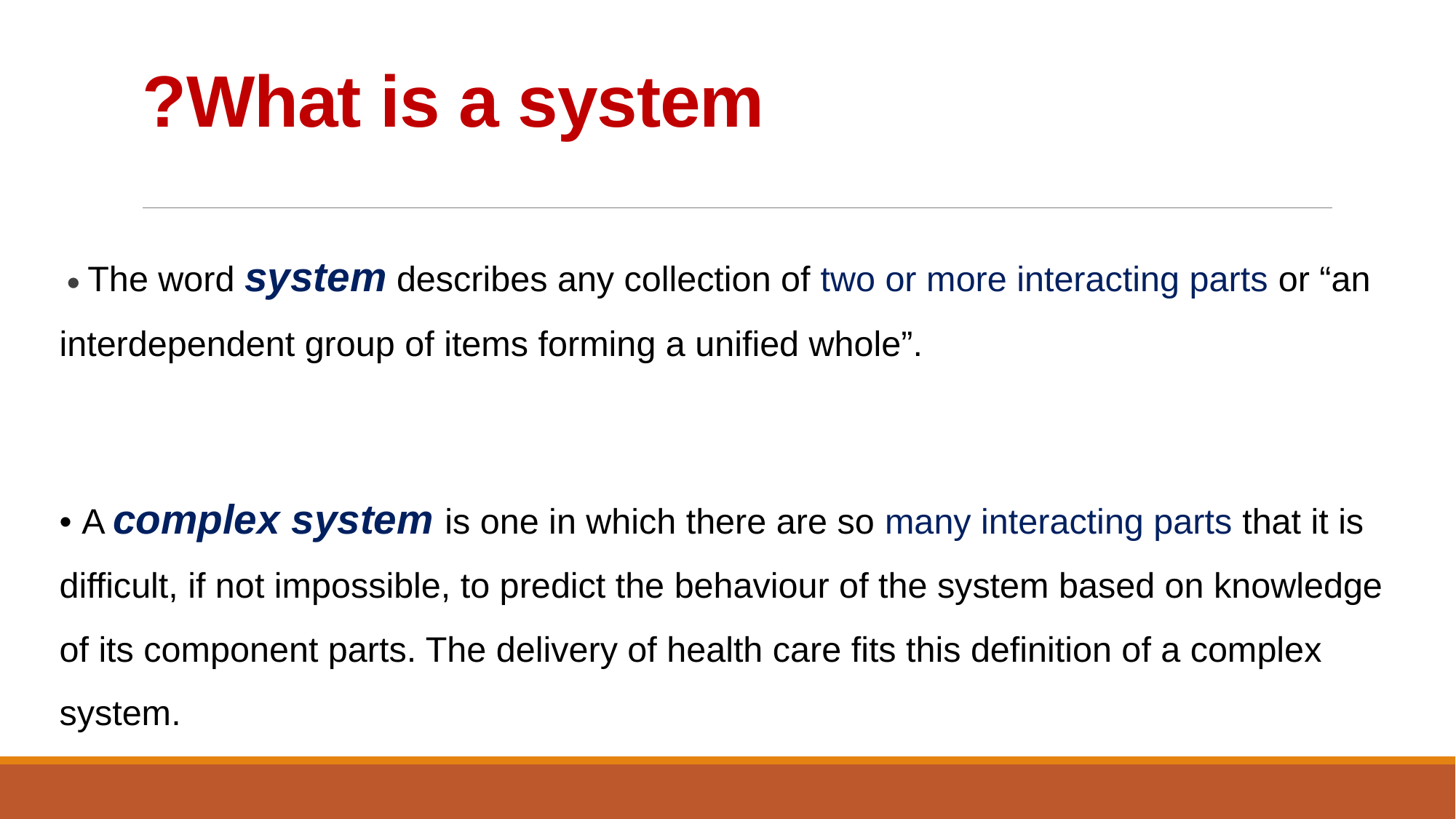

# What is a system?
 • The word system describes any collection of two or more interacting parts or “an interdependent group of items forming a unified whole”.

• A complex system is one in which there are so many interacting parts that it is difficult, if not impossible, to predict the behaviour of the system based on knowledge of its component parts. The delivery of health care fits this definition of a complex system.